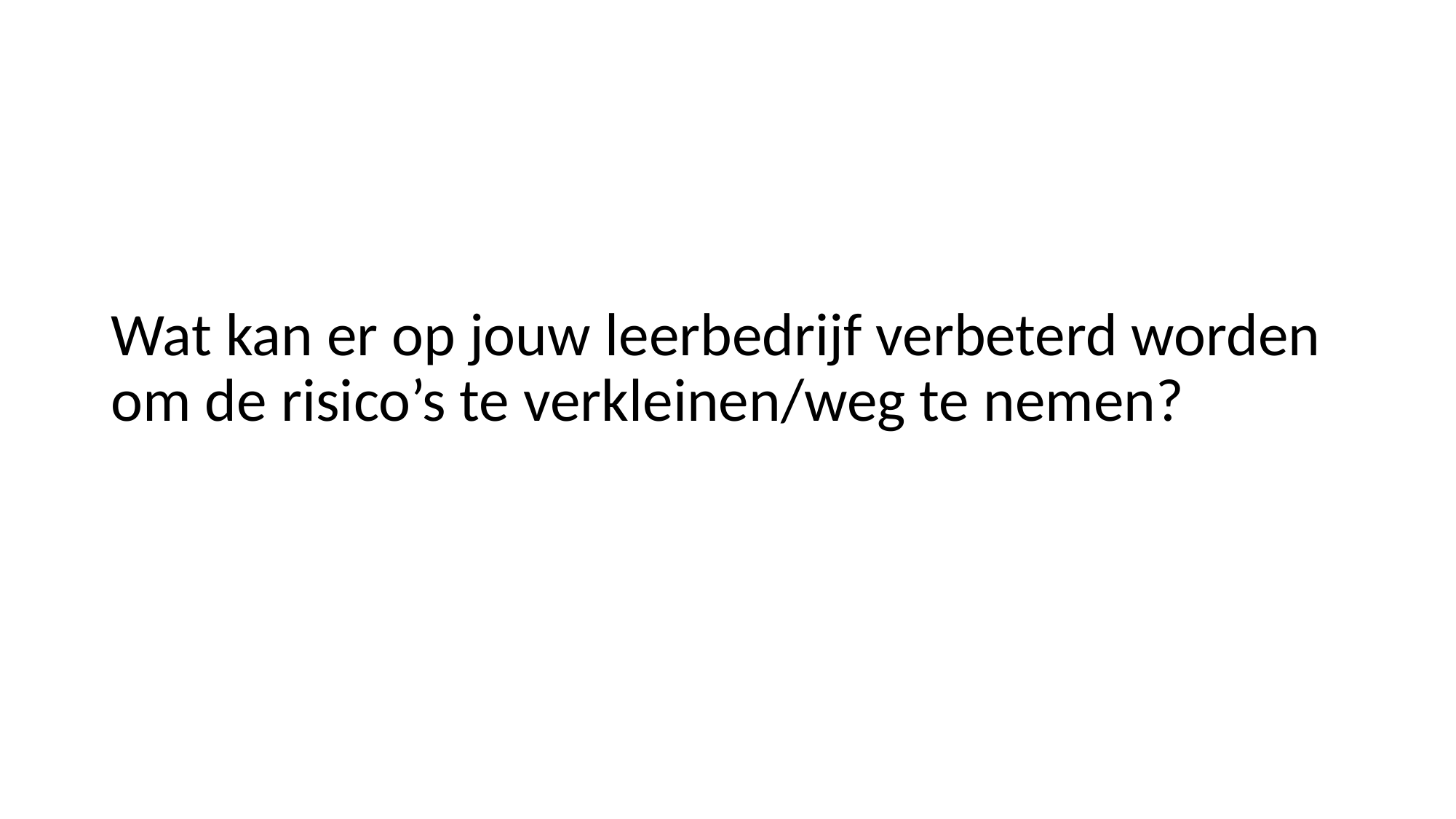

# Wat kan er op jouw leerbedrijf verbeterd worden om de risico’s te verkleinen/weg te nemen?